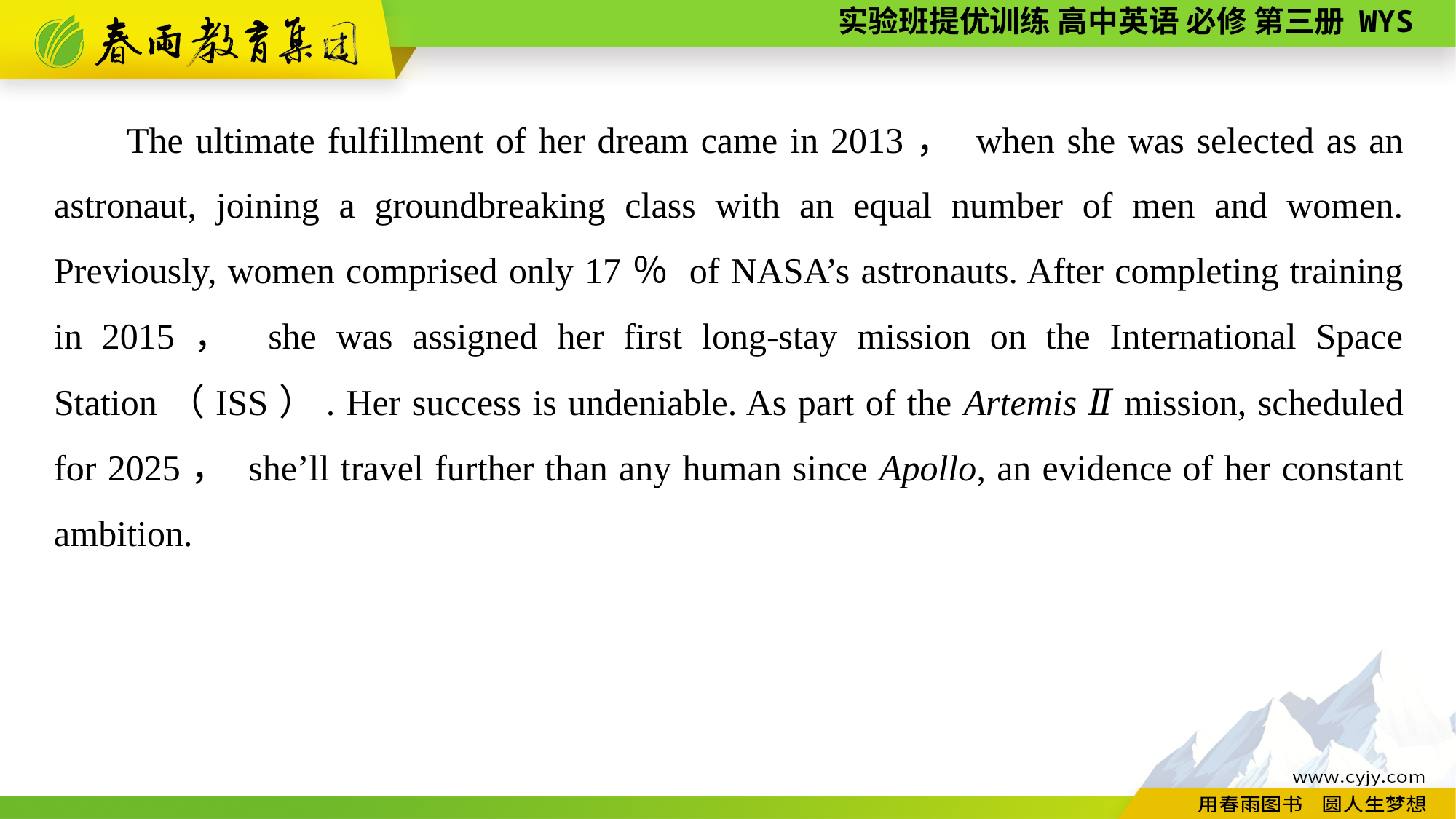

The ultimate fulfillment of her dream came in 2013， when she was selected as an astronaut, joining a groundbreaking class with an equal number of men and women. Previously, women comprised only 17％ of NASA’s astronauts. After completing training in 2015， she was assigned her first long-stay mission on the International Space Station（ISS）. Her success is undeniable. As part of the Artemis Ⅱ mission, scheduled for 2025， she’ll travel further than any human since Apollo, an evidence of her constant ambition.